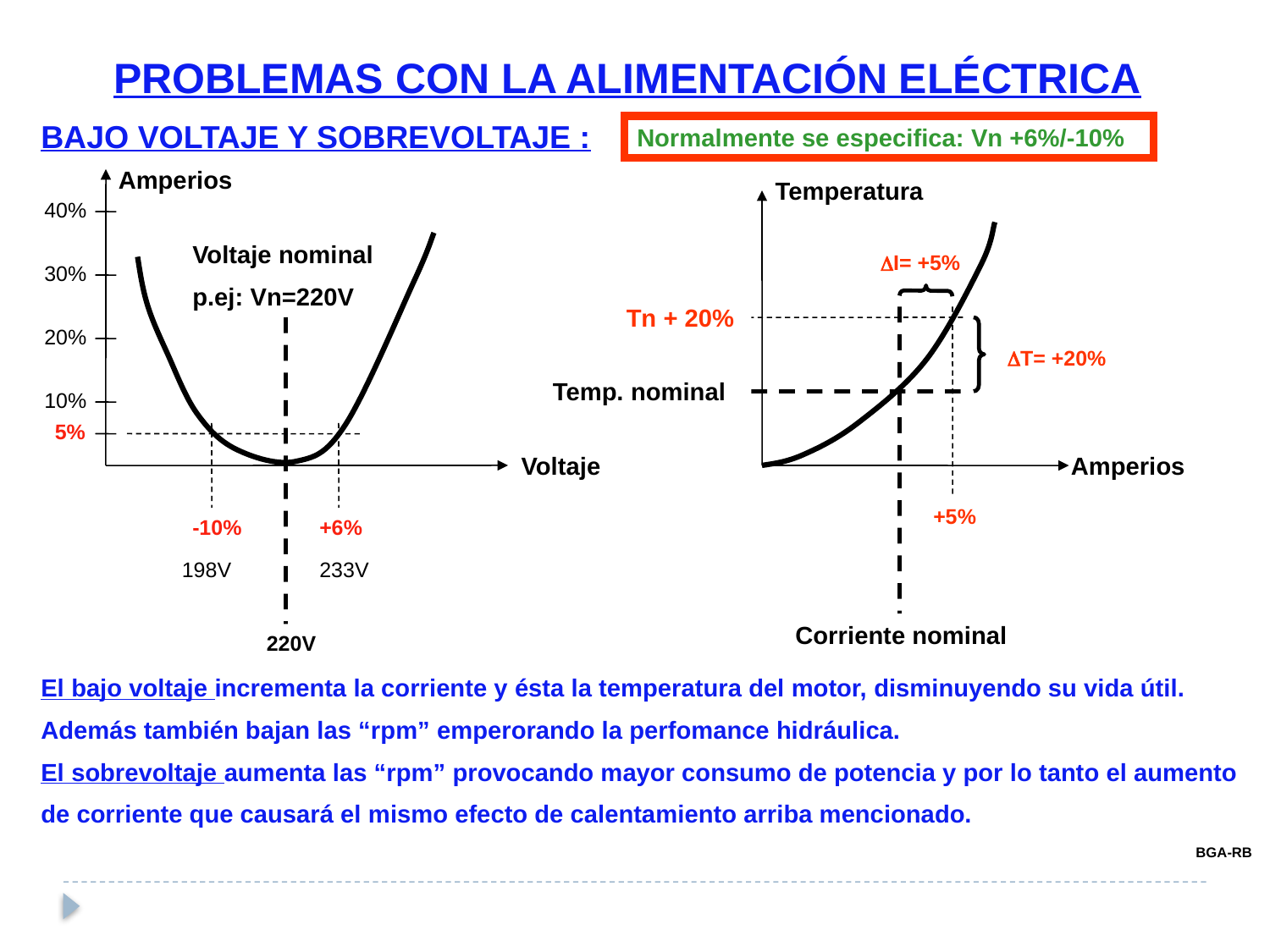

PROBLEMAS CON LA ALIMENTACIÓN ELÉCTRICA
BAJO VOLTAJE Y SOBREVOLTAJE :
Normalmente se especifica: Vn +6%/-10%
Amperios

Temperatura
40%

Voltaje nominal
p.ej: Vn=220V
ΔI= +5%
30%

Tn + 20%

20%

ΔT= +20%

Temp. nominal
10%

5%

Voltaje
Amperios

+5%
-10%
+6%
198V
233V
Corriente nominal
220V
El bajo voltaje incrementa la corriente y ésta la temperatura del motor, disminuyendo su vida útil.
Además también bajan las “rpm” emperorando la perfomance hidráulica.
El sobrevoltaje aumenta las “rpm” provocando mayor consumo de potencia y por lo tanto el aumento
de corriente que causará el mismo efecto de calentamiento arriba mencionado.

BGA-RB